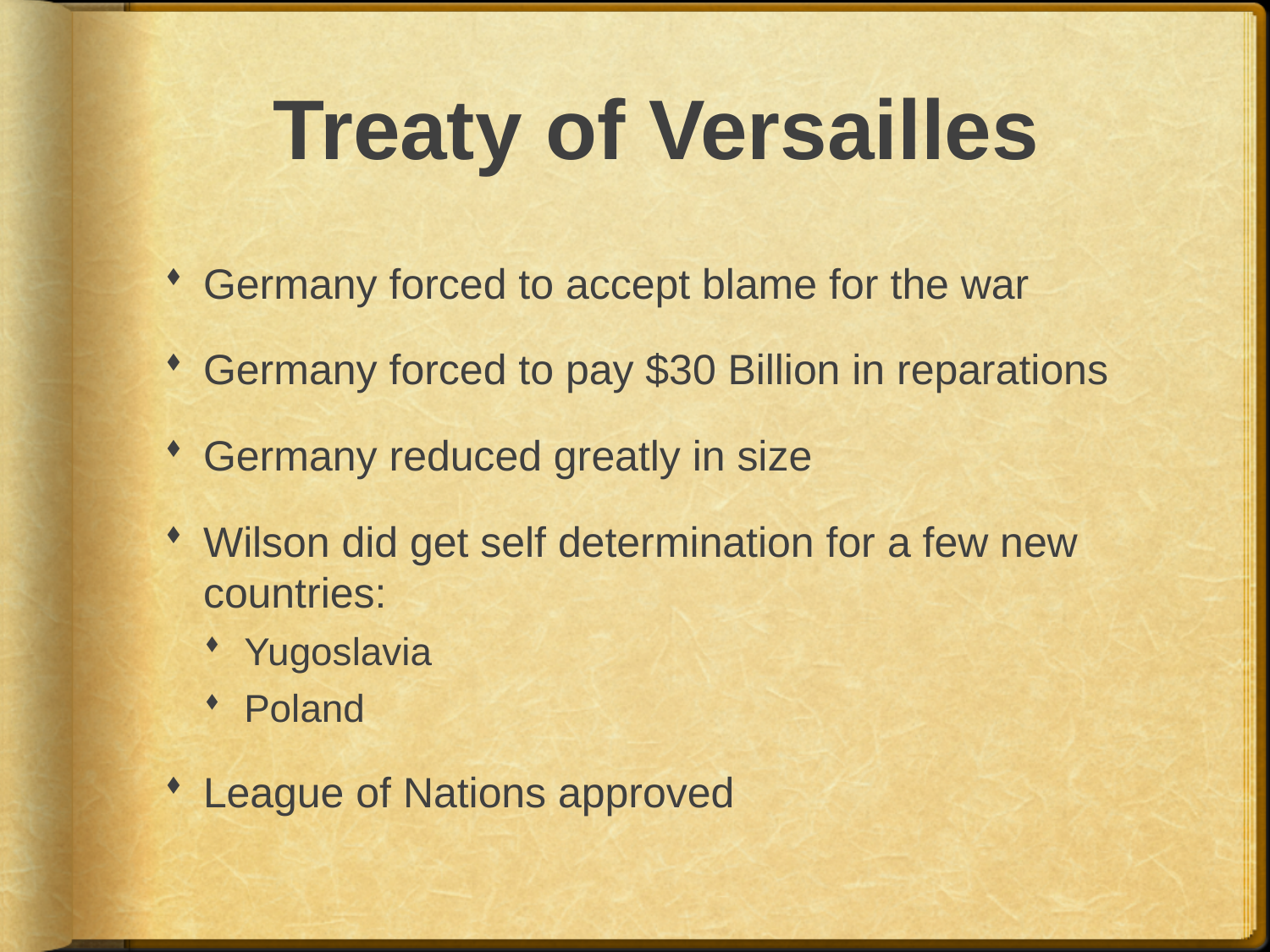

# Treaty of Versailles
Germany forced to accept blame for the war
Germany forced to pay $30 Billion in reparations
Germany reduced greatly in size
Wilson did get self determination for a few new countries:
Yugoslavia
Poland
League of Nations approved